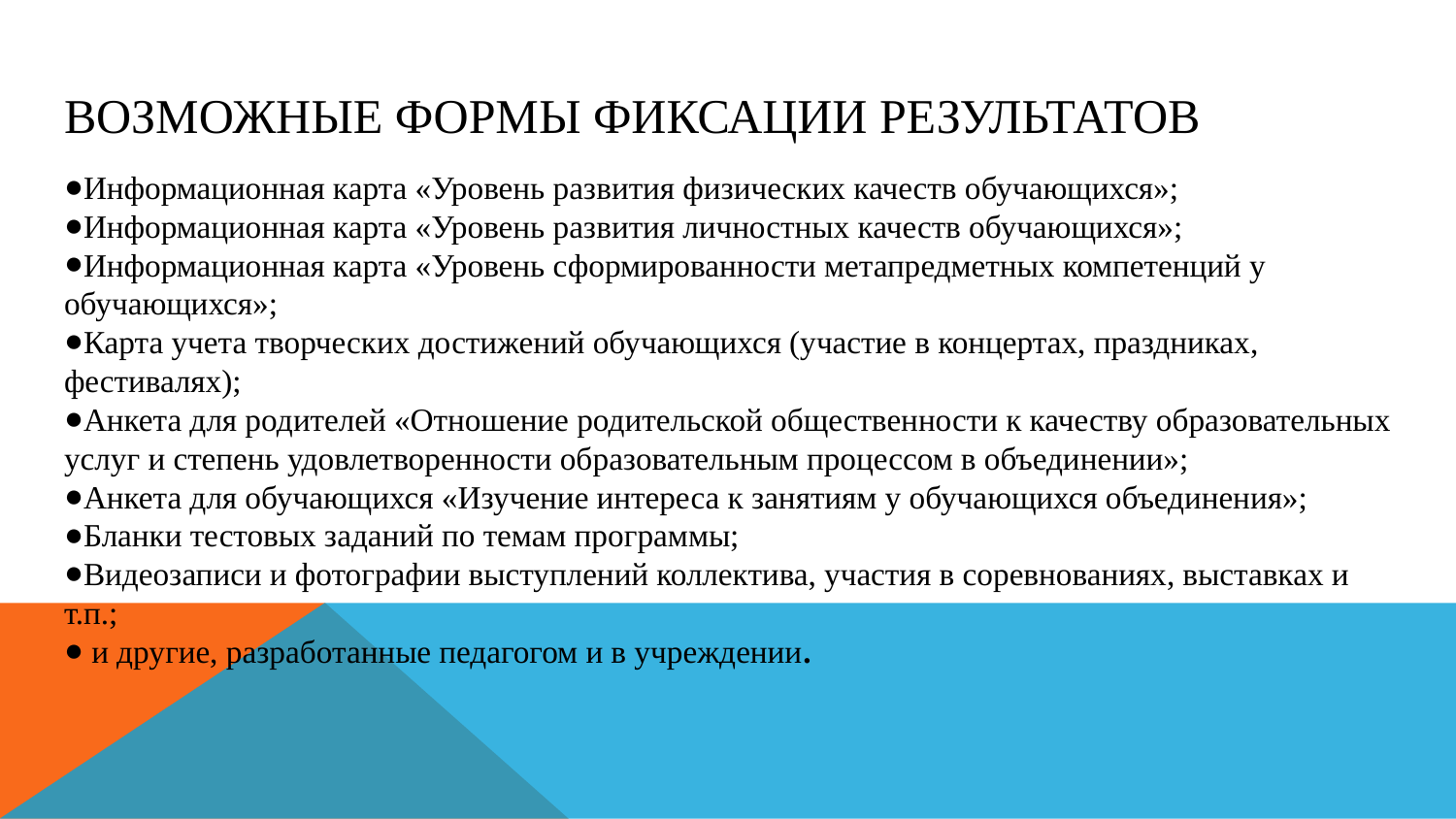

# Возможные формы фиксации результатов
Информационная карта «Уровень развития физических качеств обучающихся»;
Информационная карта «Уровень развития личностных качеств обучающихся»;
Информационная карта «Уровень сформированности метапредметных компетенций у обучающихся»;
Карта учета творческих достижений обучающихся (участие в концертах, праздниках, фестивалях);
Анкета для родителей «Отношение родительской общественности к качеству образовательных услуг и степень удовлетворенности образовательным процессом в объединении»;
Анкета для обучающихся «Изучение интереса к занятиям у обучающихся объединения»;
Бланки тестовых заданий по темам программы;
Видеозаписи и фотографии выступлений коллектива, участия в соревнованиях, выставках и т.п.;
 и другие, разработанные педагогом и в учреждении.